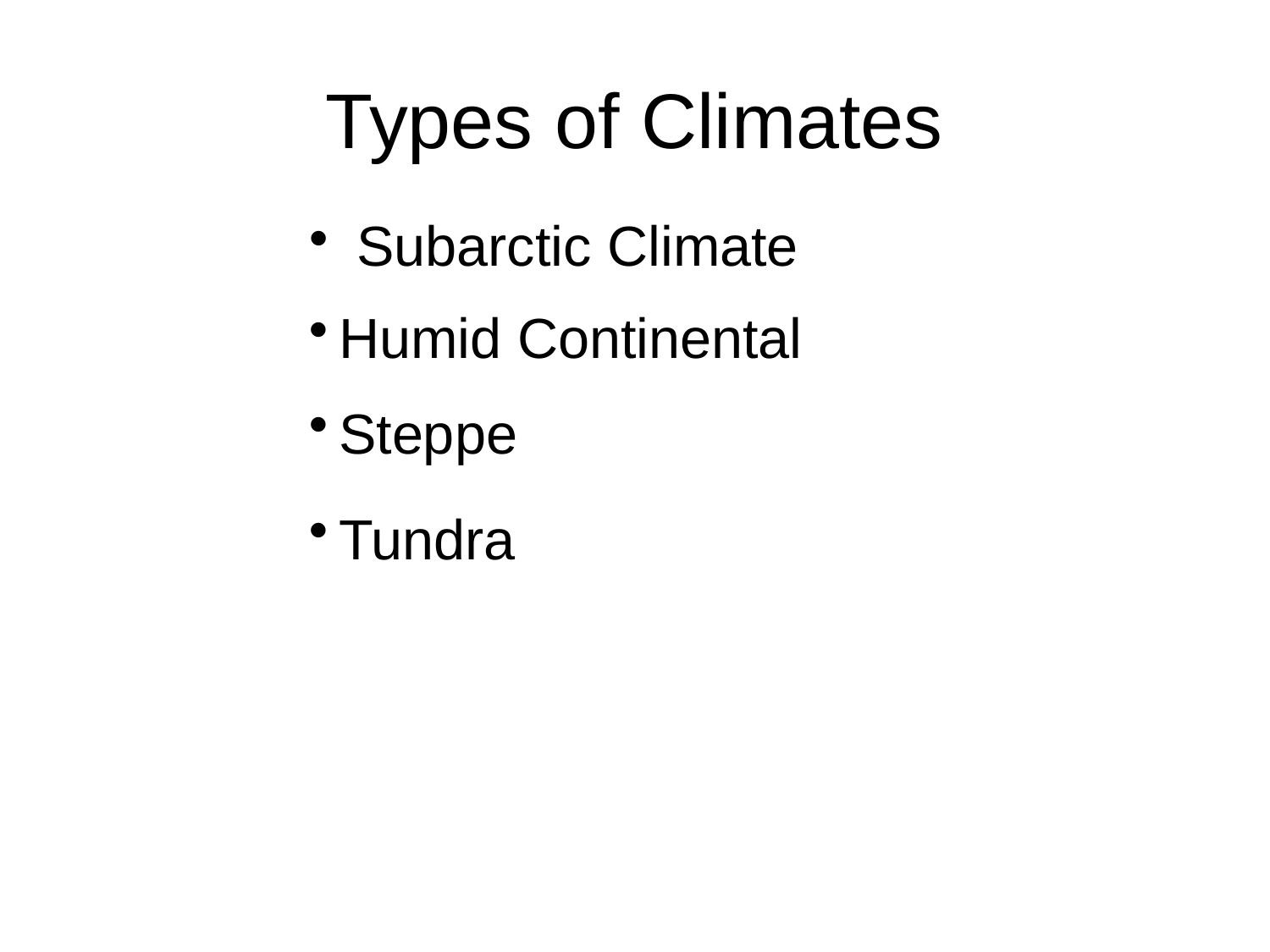

# Types of Climates
Subarctic Climate
Humid Continental

Steppe

Tundra